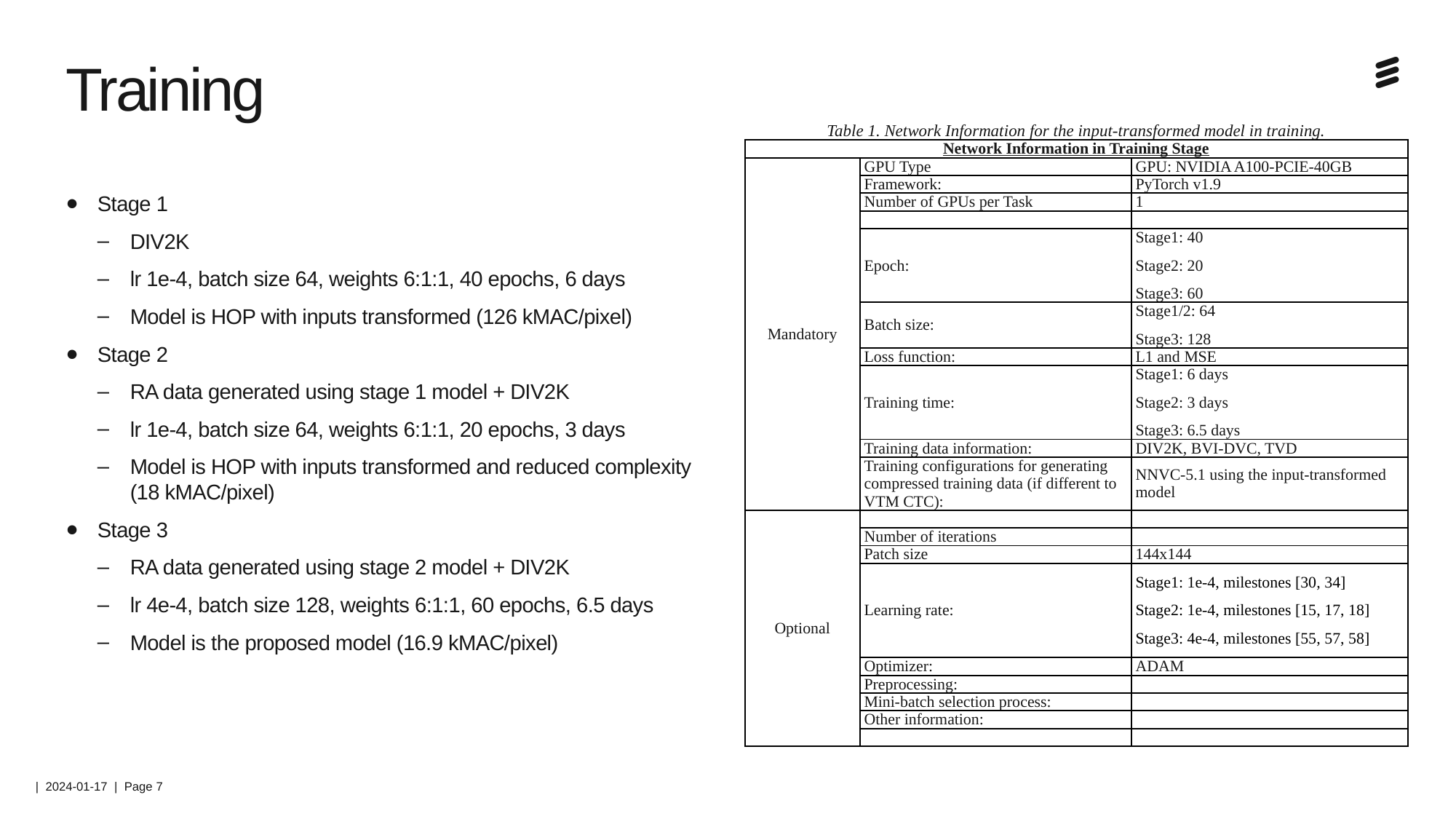

# Training
| Table 1. Network Information for the input-transformed model in training. |  |  |
| --- | --- | --- |
| Network Information in Training Stage |  |  |
| Mandatory | GPU Type | GPU: NVIDIA A100-PCIE-40GB |
|  | Framework: | PyTorch v1.9 |
|  | Number of GPUs per Task | 1 |
|  |  |  |
|  | Epoch: | Stage1: 40 Stage2: 20 Stage3: 60 |
|  | Batch size: | Stage1/2: 64 Stage3: 128 |
|  | Loss function: | L1 and MSE |
|  | Training time: | Stage1: 6 days Stage2: 3 days Stage3: 6.5 days |
|  | Training data information: | DIV2K, BVI-DVC, TVD |
|  | Training configurations for generating compressed training data (if different to VTM CTC): | NNVC-5.1 using the input-transformed model |
| Optional |  |  |
|  | Number of iterations |  |
|  | Patch size | 144x144 |
|  | Learning rate: | Stage1: 1e-4, milestones [30, 34] Stage2: 1e-4, milestones [15, 17, 18] Stage3: 4e-4, milestones [55, 57, 58] |
|  | Optimizer: | ADAM |
|  | Preprocessing: |  |
|  | Mini-batch selection process: |  |
|  | Other information: |  |
|  |  |  |
Stage 1
DIV2K
lr 1e-4, batch size 64, weights 6:1:1, 40 epochs, 6 days
Model is HOP with inputs transformed (126 kMAC/pixel)
Stage 2
RA data generated using stage 1 model + DIV2K
lr 1e-4, batch size 64, weights 6:1:1, 20 epochs, 3 days
Model is HOP with inputs transformed and reduced complexity (18 kMAC/pixel)
Stage 3
RA data generated using stage 2 model + DIV2K
lr 4e-4, batch size 128, weights 6:1:1, 60 epochs, 6.5 days
Model is the proposed model (16.9 kMAC/pixel)